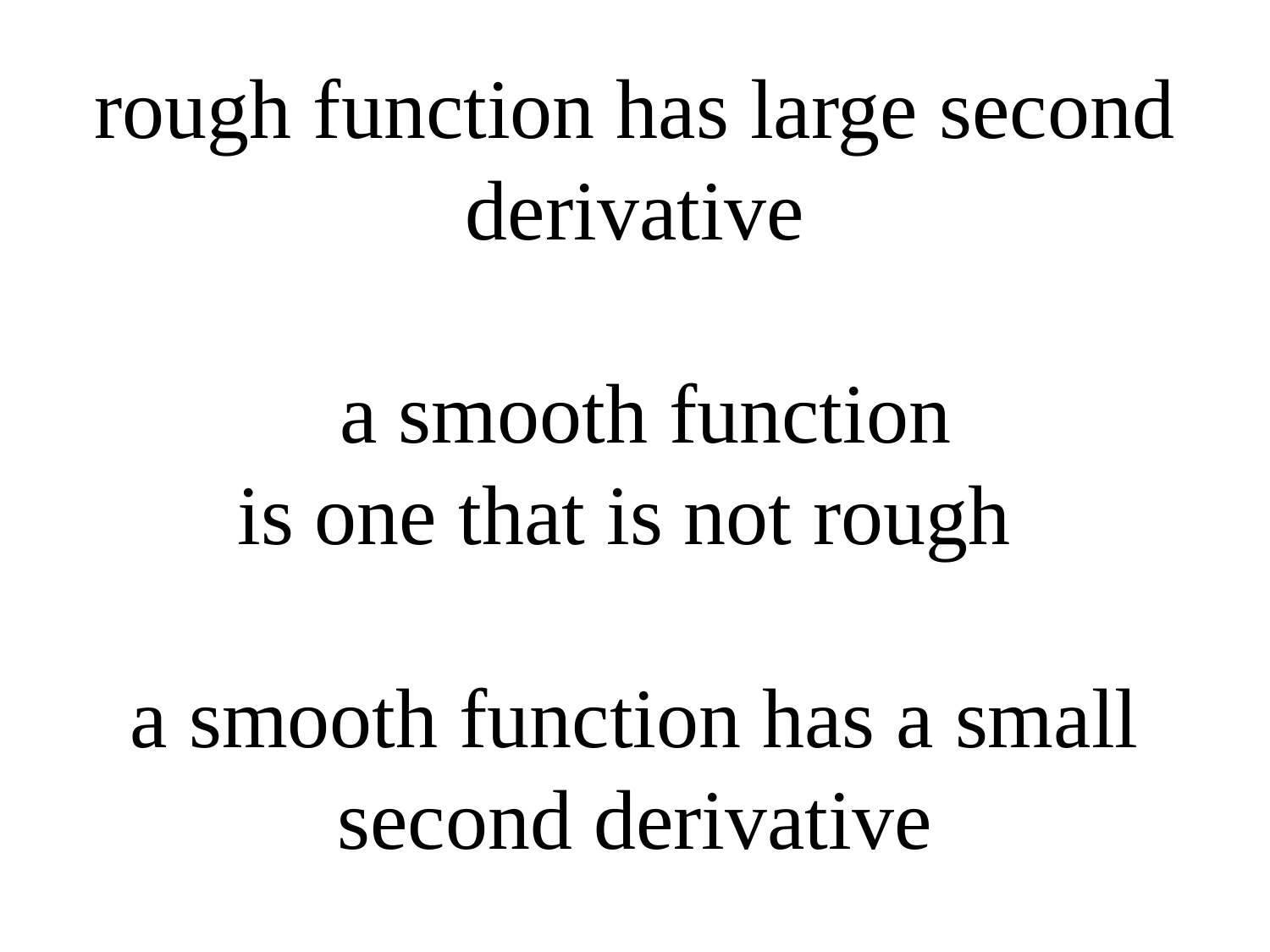

# rough function has large second derivative a smooth function is one that is not rough a smooth function has a small second derivative